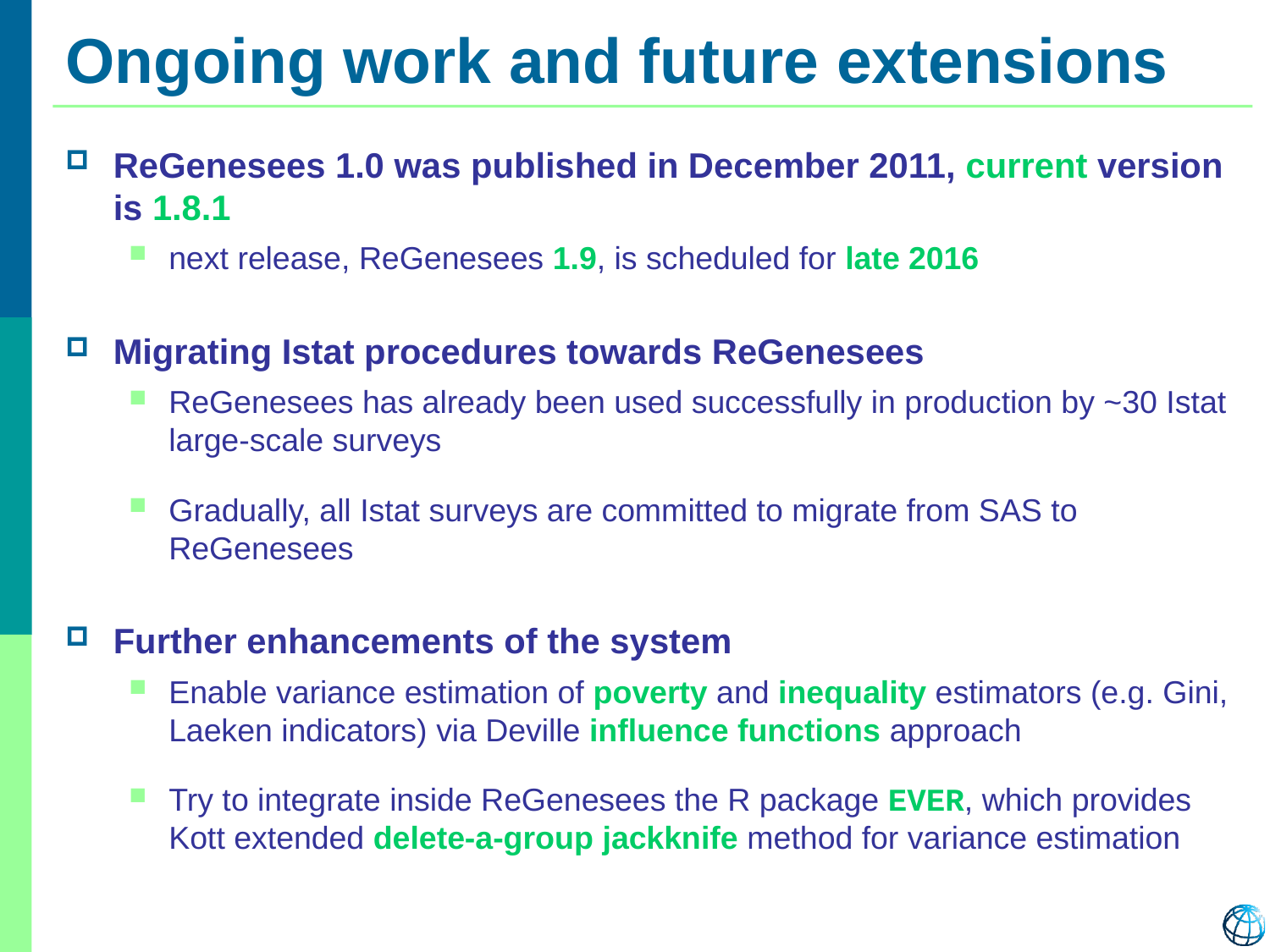

# Ongoing work and future extensions
ReGenesees 1.0 was published in December 2011, current version is 1.8.1
next release, ReGenesees 1.9, is scheduled for late 2016
Migrating Istat procedures towards ReGenesees
ReGenesees has already been used successfully in production by ~30 Istat large‑scale surveys
Gradually, all Istat surveys are committed to migrate from SAS to ReGenesees
Further enhancements of the system
Enable variance estimation of poverty and inequality estimators (e.g. Gini, Laeken indicators) via Deville influence functions approach
Try to integrate inside ReGenesees the R package EVER, which provides Kott extended delete-a-group jackknife method for variance estimation